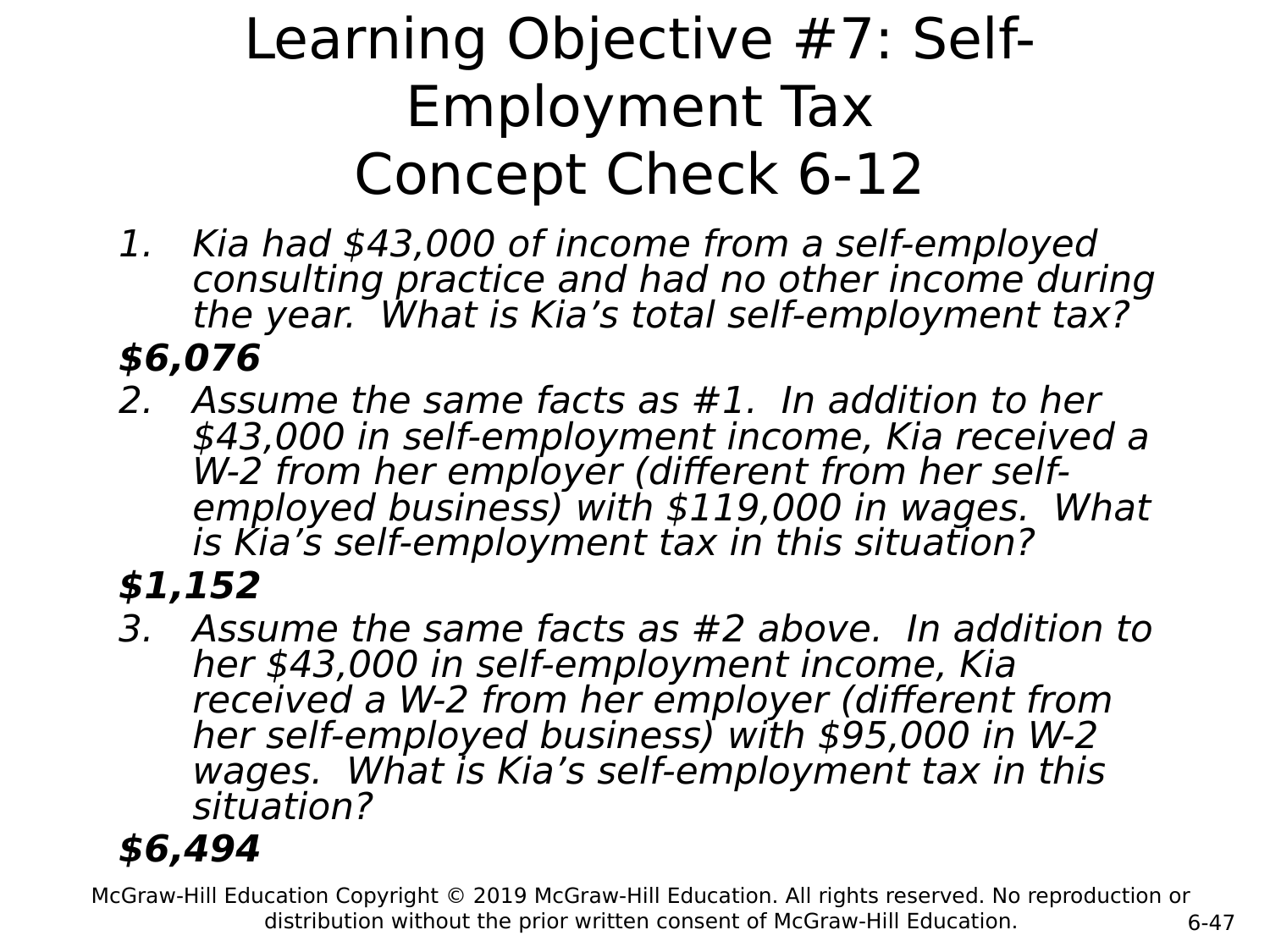

Learning Objective #7: Self-Employment Tax
Concept Check 6-12

Kia had $43,000 of income from a self-employed consulting practice and had no other income during the year.  What is Kia’s total self-employment tax?
$6,076
2. 	Assume the same facts as #1.  In addition to her $43,000 in self-employment income, Kia received a W-2 from her employer (different from her self-employed business) with $119,000 in wages.  What is Kia’s self-employment tax in this situation?
$1,152
Assume the same facts as #2 above.  In addition to her $43,000 in self-employment income, Kia received a W-2 from her employer (different from her self-employed business) with $95,000 in W-2 wages.  What is Kia’s self-employment tax in this situation?
$6,494
McGraw-Hill Education Copyright © 2019 McGraw-Hill Education. All rights reserved. No reproduction or distribution without the prior written consent of McGraw-Hill Education.
6-47